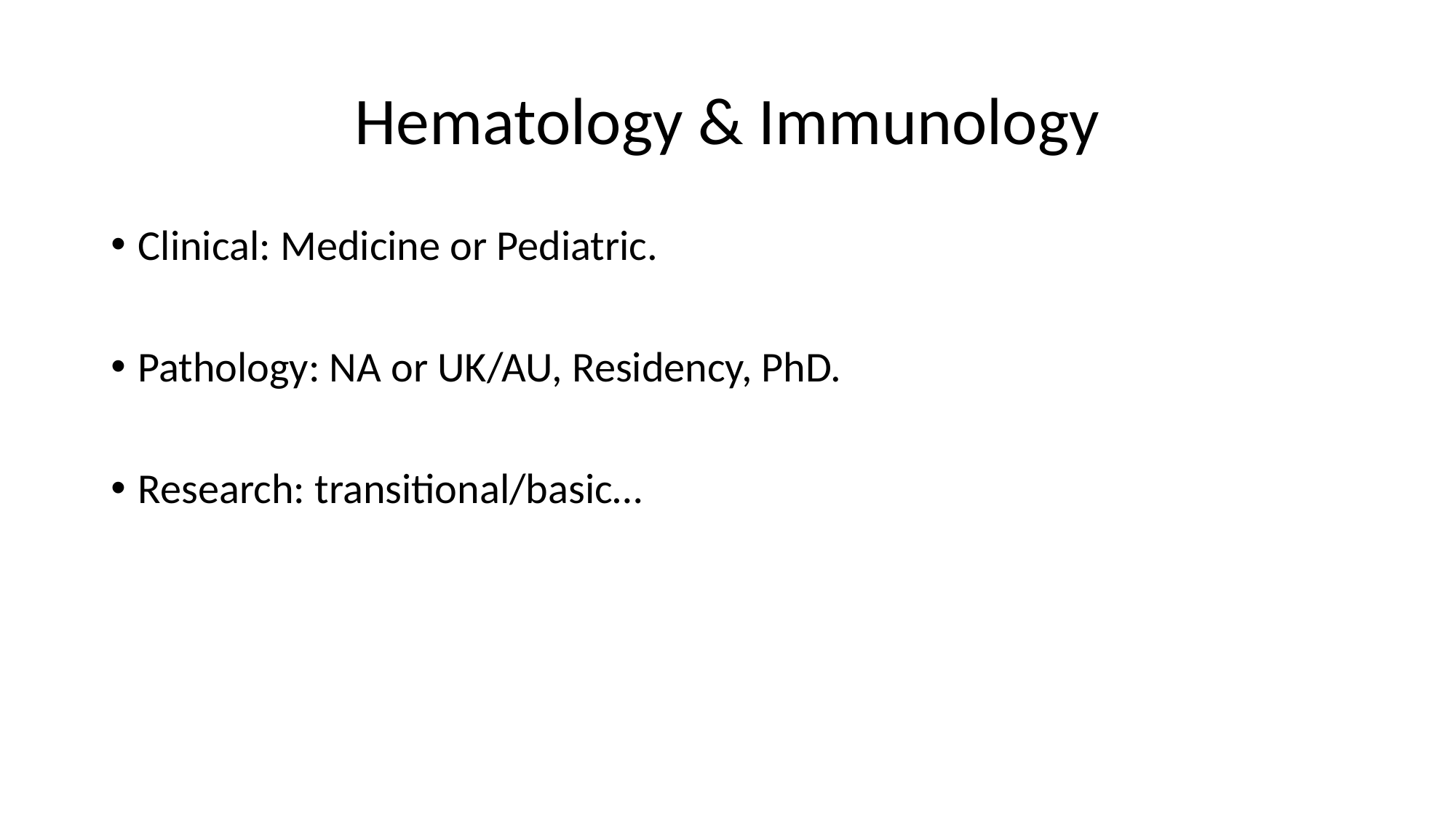

# Hematology & Immunology
Clinical: Medicine or Pediatric.

Pathology: NA or UK/AU, Residency, PhD.

Research: transitional/basic…